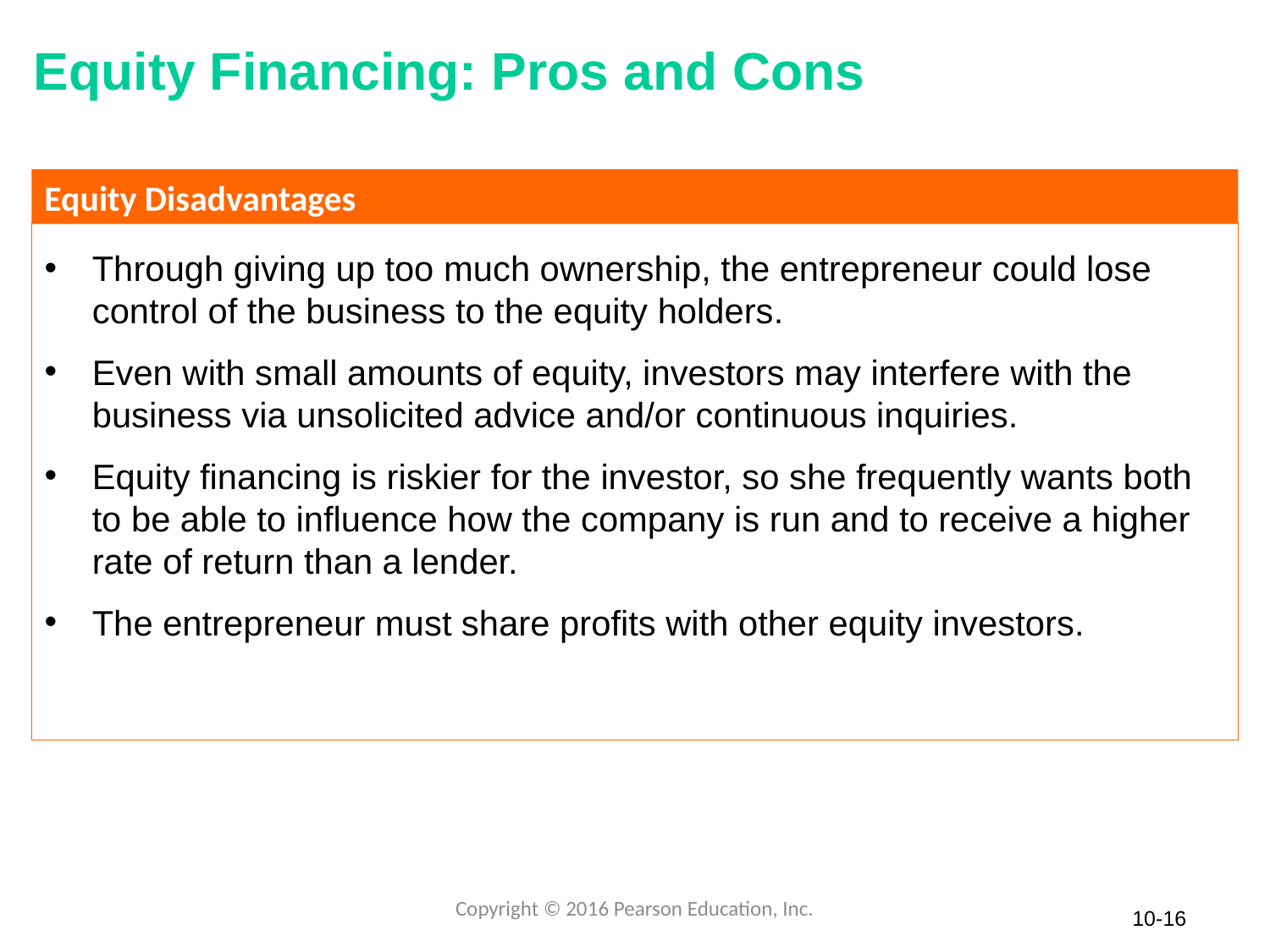

# Equity Financing: Pros and Cons
Equity Disadvantages

Through giving up too much ownership, the entrepreneur could lose control of the business to the equity holders.

Even with small amounts of equity, investors may interfere with the business via unsolicited advice and/or continuous inquiries.

Equity financing is riskier for the investor, so she frequently wants both to be able to influence how the company is run and to receive a higher rate of return than a lender.

The entrepreneur must share profits with other equity investors.
Copyright © 2016 Pearson Education, Inc.